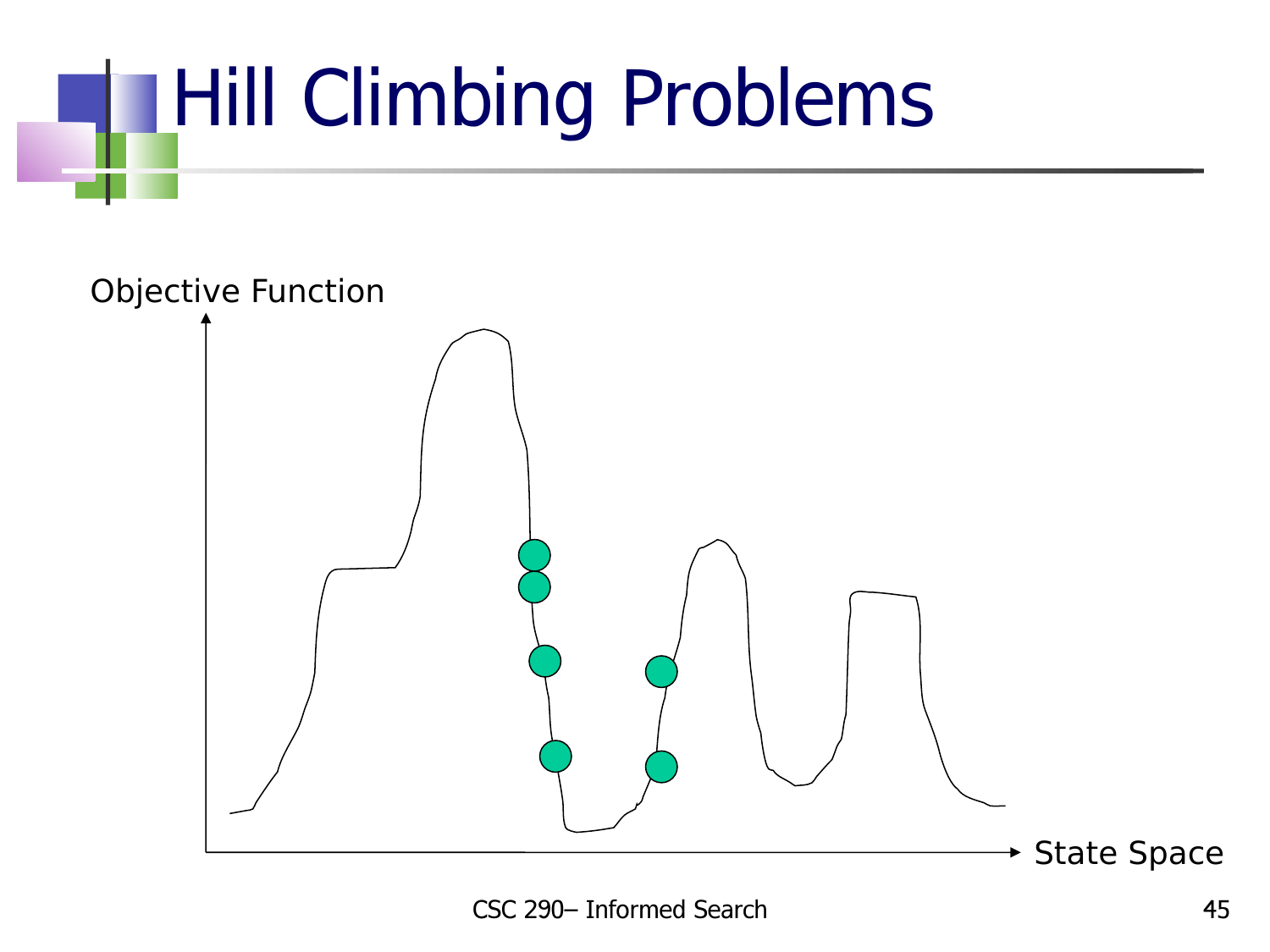

# Hill Climbing Problems
Objective Function

State Space